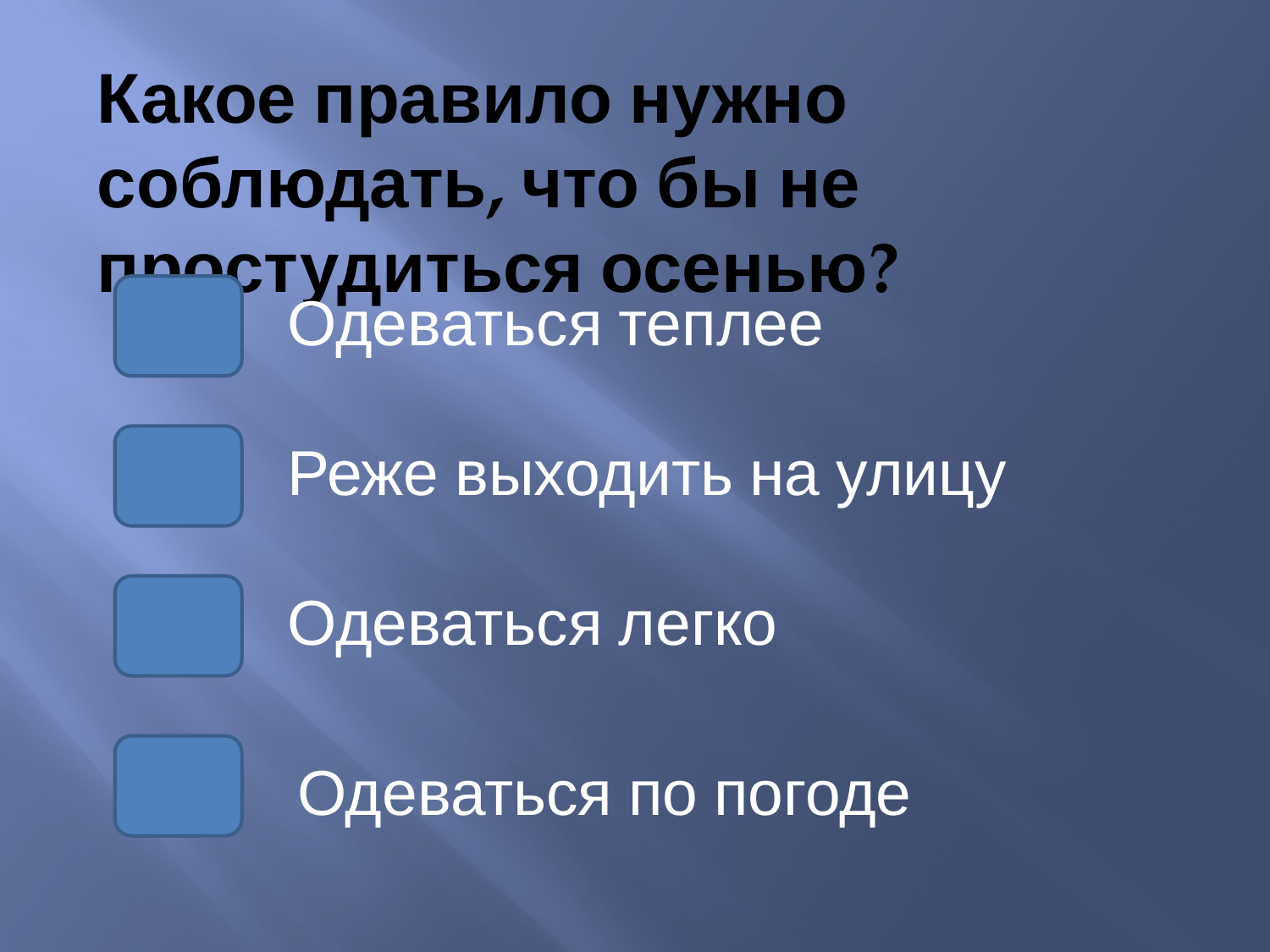

Какое правило нужно соблюдать, что бы не простудиться осенью?

Одеваться теплее

Реже выходить на улицу

Одеваться легко

Одеваться по погоде